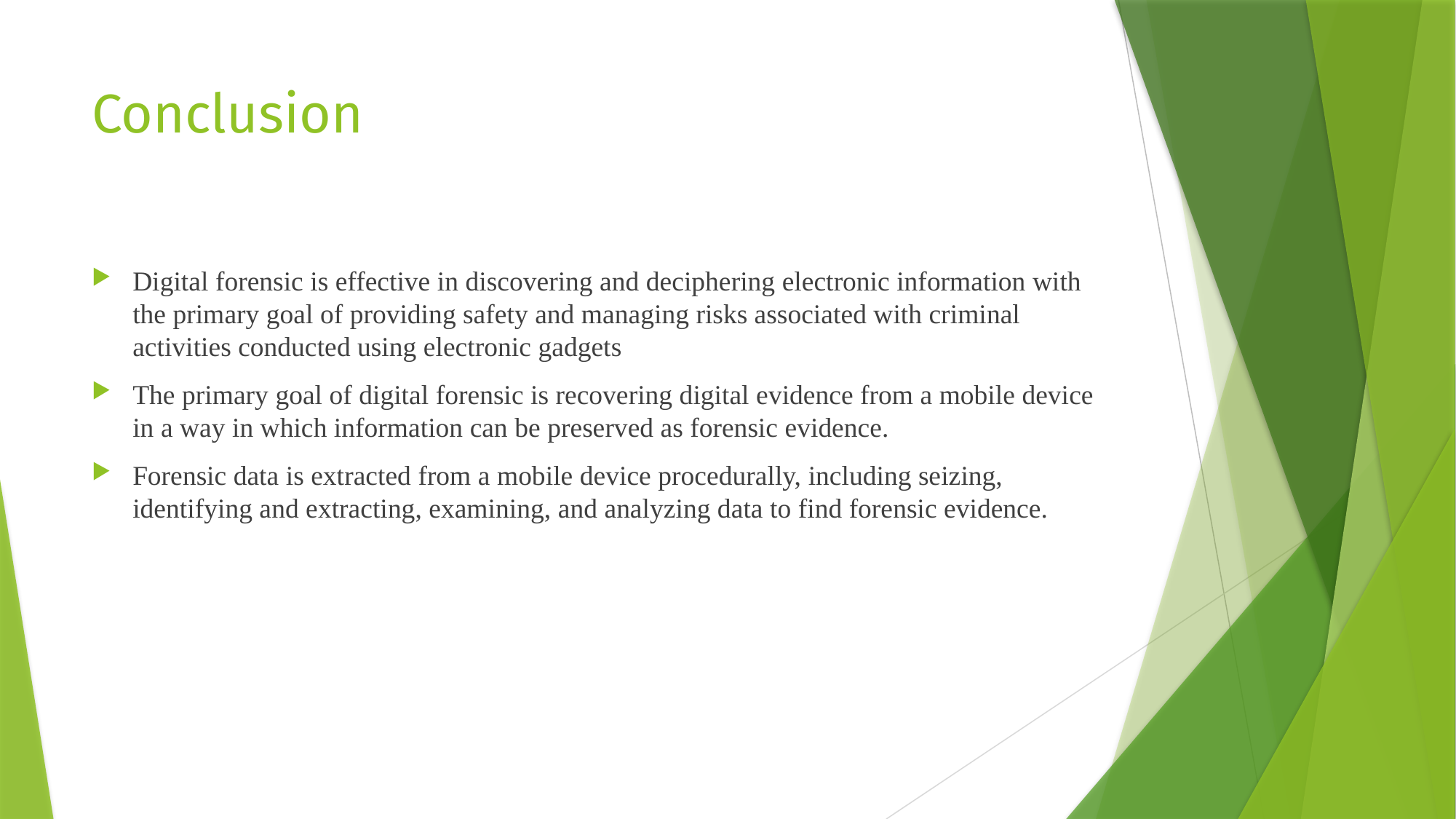

# Conclusion
Digital forensic is effective in discovering and deciphering electronic information with the primary goal of providing safety and managing risks associated with criminal activities conducted using electronic gadgets
The primary goal of digital forensic is recovering digital evidence from a mobile device in a way in which information can be preserved as forensic evidence.
Forensic data is extracted from a mobile device procedurally, including seizing, identifying and extracting, examining, and analyzing data to find forensic evidence.